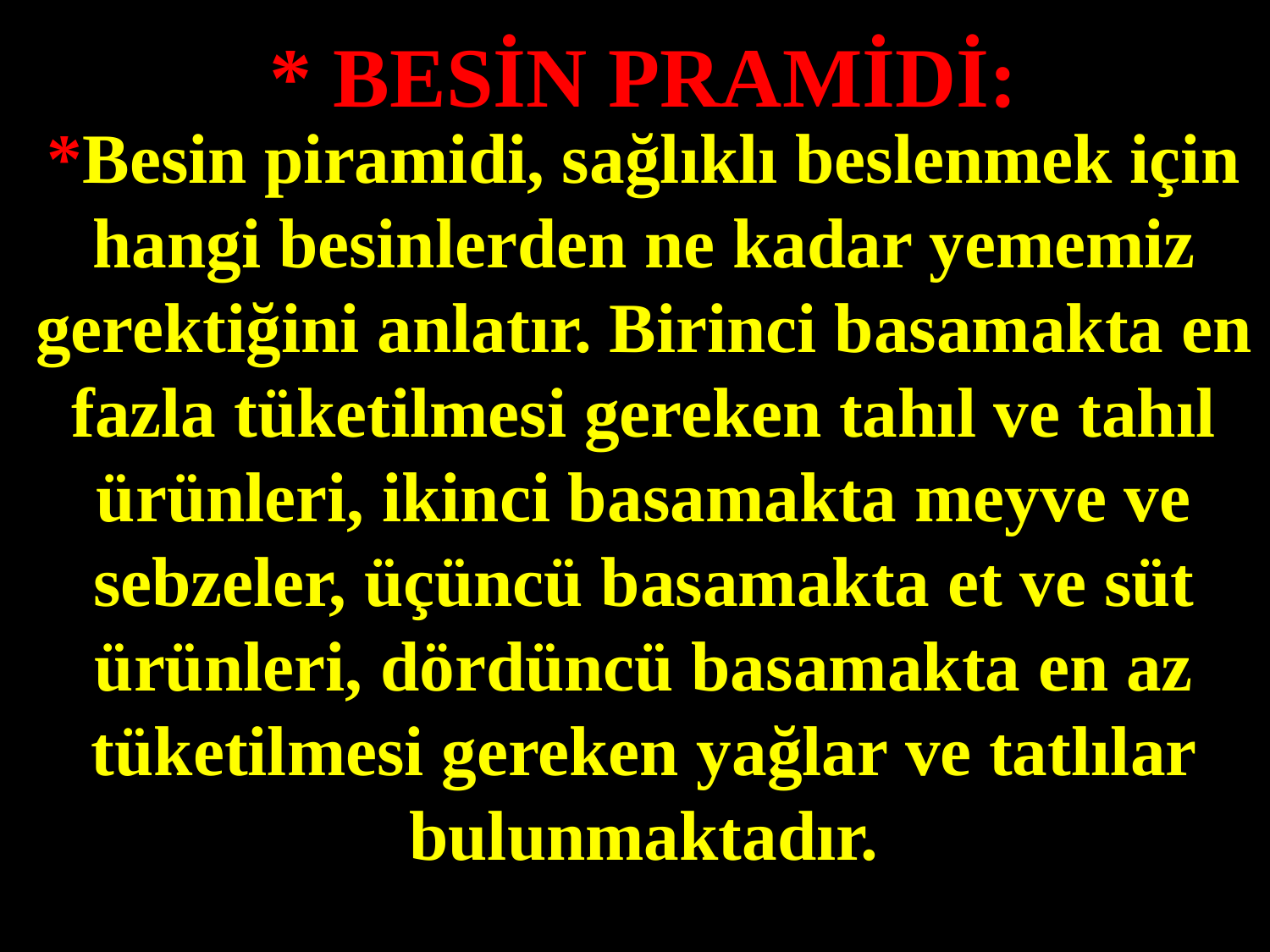

* BESİN PRAMİDİ:
*Besin piramidi, sağlıklı beslenmek için hangi besinlerden ne kadar yememiz gerektiğini anlatır. Birinci basamakta en fazla tüketilmesi gereken tahıl ve tahıl ürünleri, ikinci basamakta meyve ve sebzeler, üçüncü basamakta et ve süt ürünleri, dördüncü basamakta en az tüketilmesi gereken yağlar ve tatlılar bulunmaktadır.
#